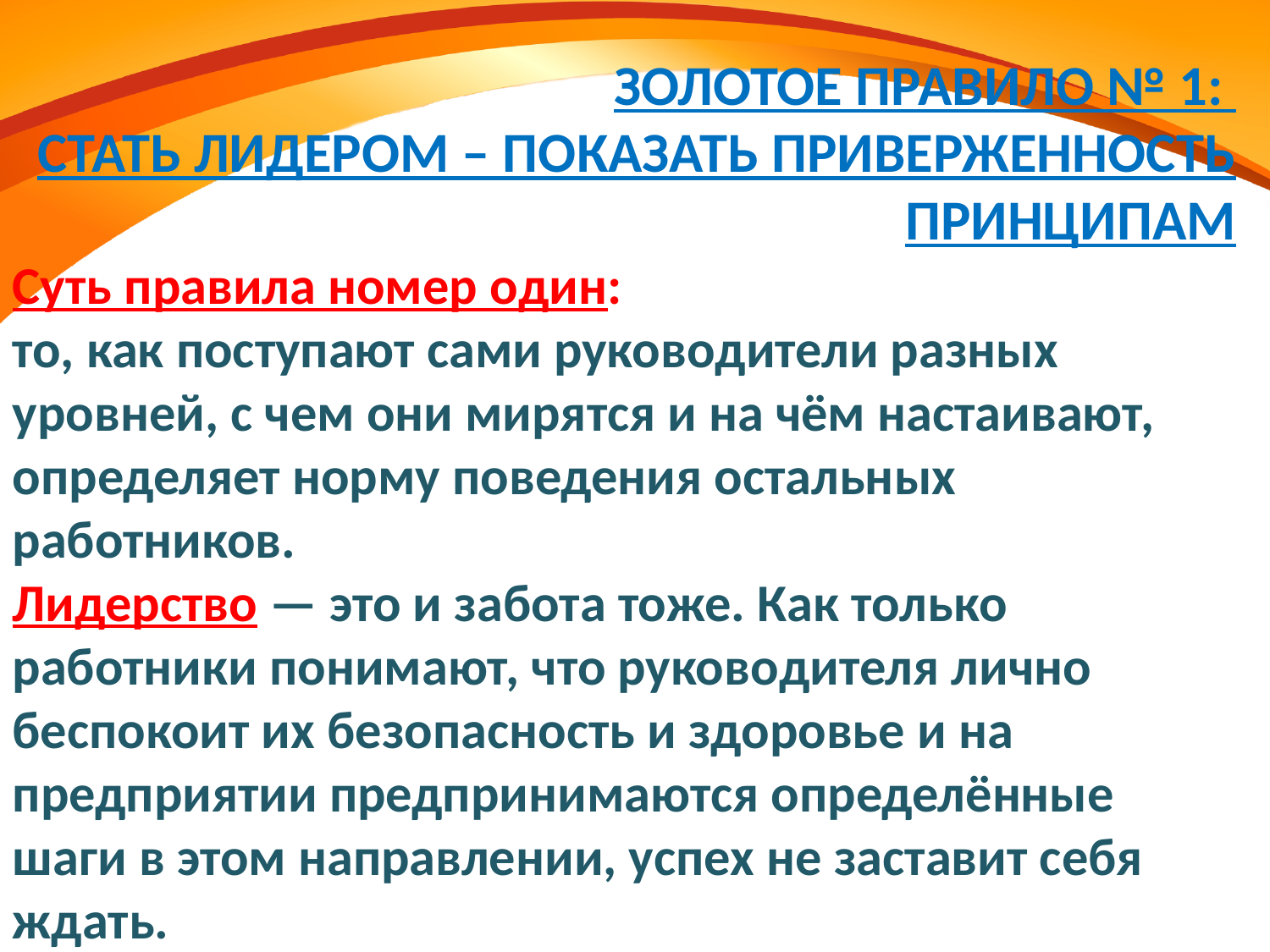

ЗОЛОТОЕ ПРАВИЛО № 1:
СТАТЬ ЛИДЕРОМ – ПОКАЗАТЬ ПРИВЕРЖЕННОСТЬ ПРИНЦИПАМ
Суть правила номер один:
то, как поступают сами руководители разных уровней, с чем они мирятся и на чём настаивают, определяет норму поведения остальных работников.
Лидерство — это и забота тоже. Как только работники понимают, что руководителя лично беспокоит их безопасность и здоровье и на предприятии предпринимаются определённые шаги в этом направлении, успех не заставит себя ждать.